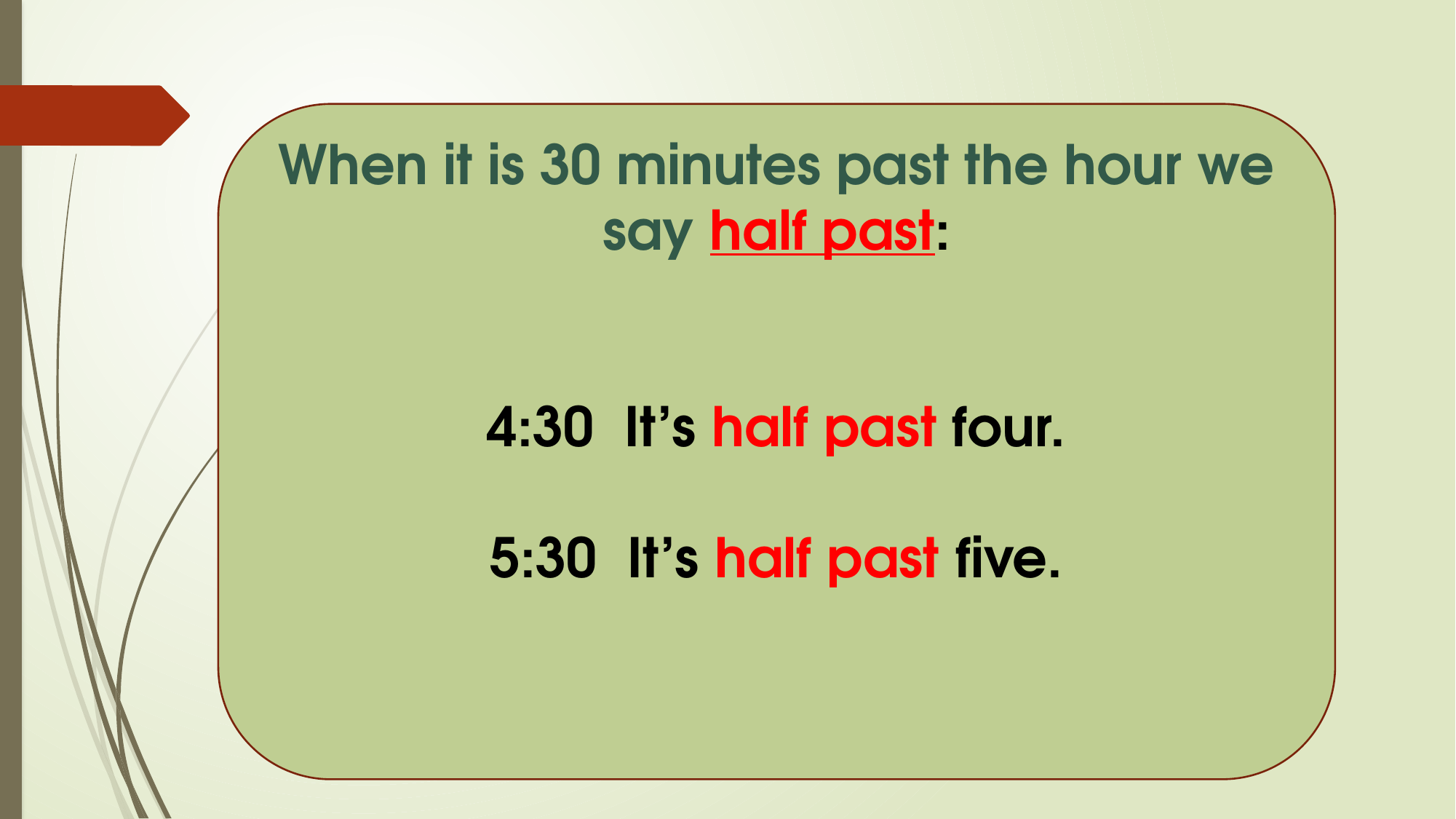

When it is 30 minutes past the hour we say half past:

4:30  It’s half past four.

5:30  It’s half past five.